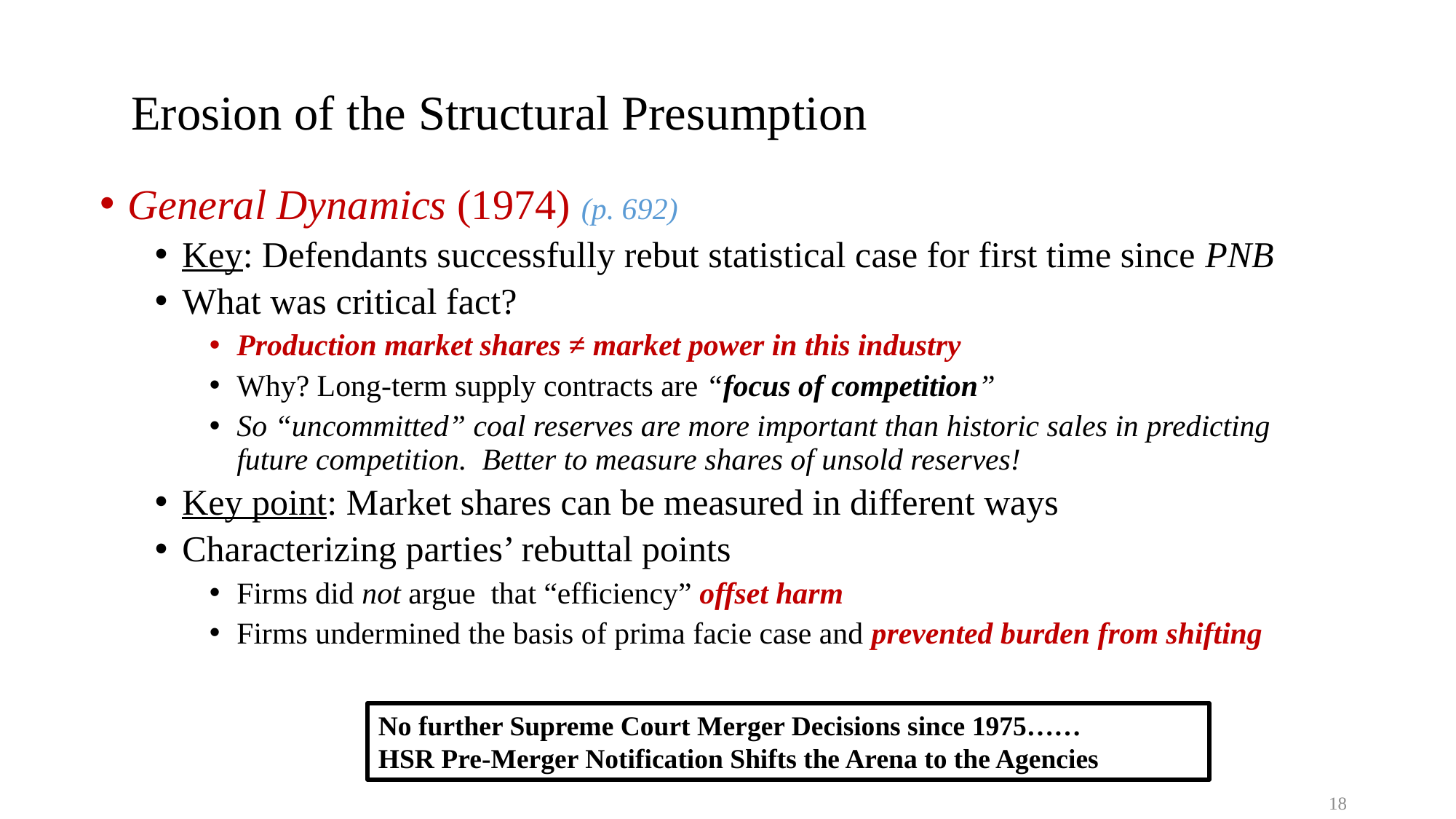

# Erosion of the Structural Presumption
General Dynamics (1974) (p. 692)
Key: Defendants successfully rebut statistical case for first time since PNB
What was critical fact?
Production market shares ≠ market power in this industry
Why? Long-term supply contracts are “focus of competition”
So “uncommitted” coal reserves are more important than historic sales in predicting future competition.  Better to measure shares of unsold reserves!
Key point: Market shares can be measured in different ways
Characterizing parties’ rebuttal points
Firms did not argue  that “efficiency” offset harm
Firms undermined the basis of prima facie case and prevented burden from shifting
No further Supreme Court Merger Decisions since 1975……
HSR Pre-Merger Notification Shifts the Arena to the Agencies
18